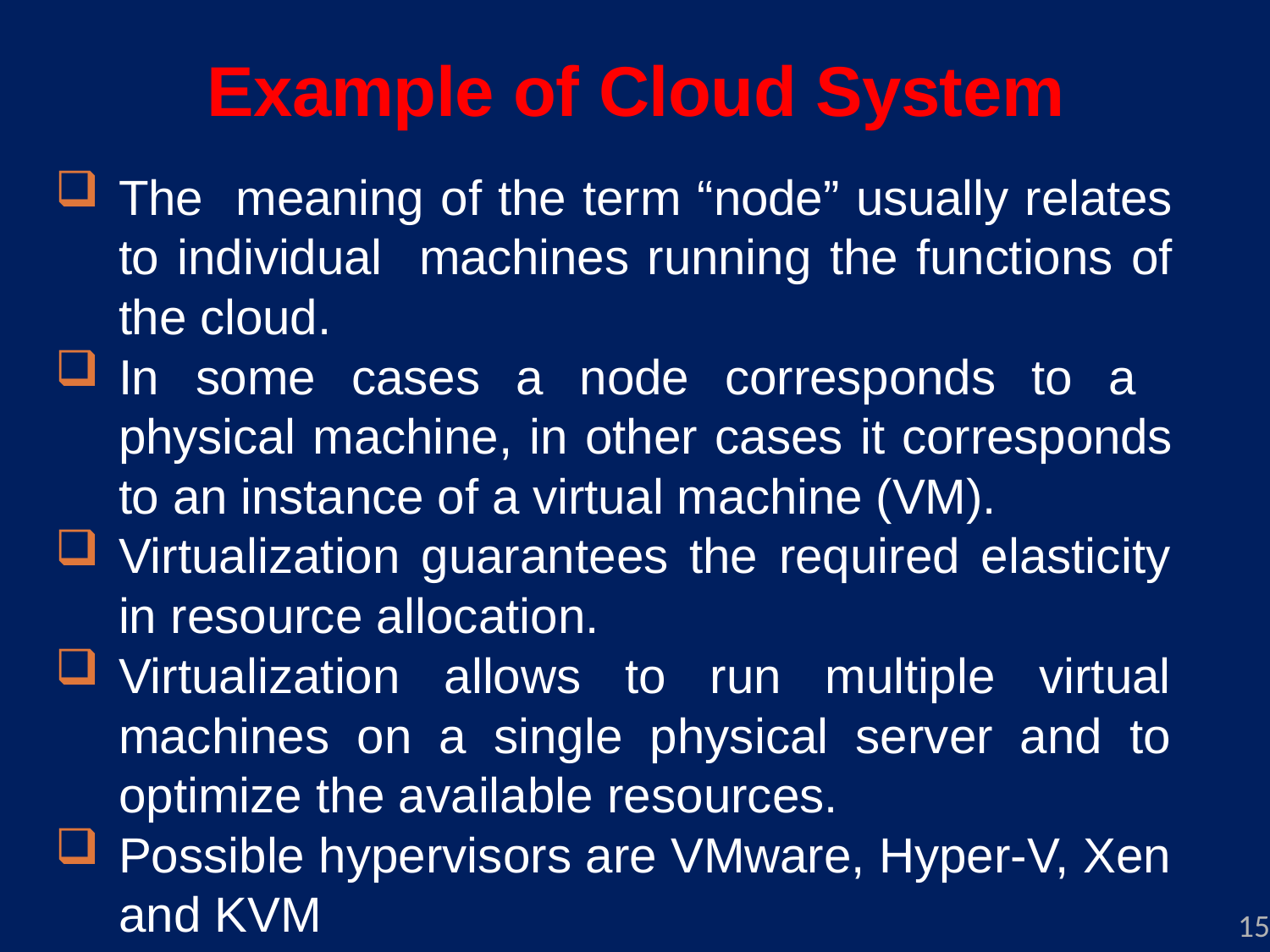

Example of Cloud System
The  meaning of the term “node” usually relates to individual  machines running the functions of the cloud.
In some cases a node corresponds to a  physical machine, in other cases it corresponds to an instance of a virtual machine (VM).
Virtualization guarantees the required elasticity in resource allocation.
Virtualization allows to run multiple virtual machines on a single physical server and to optimize the available resources.
Possible hypervisors are VMware, Hyper-V, Xen and KVM
15